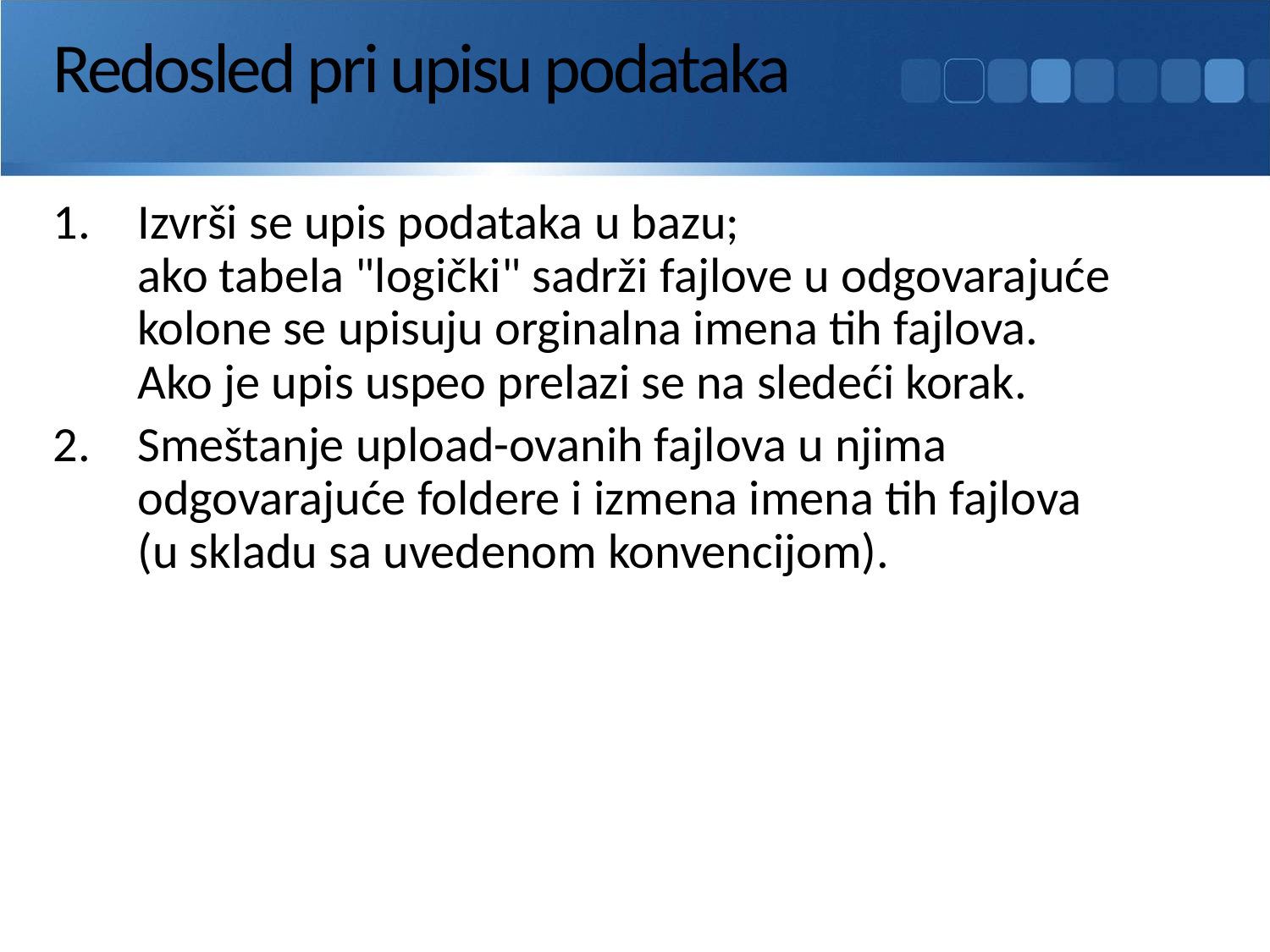

# Redosled pri upisu podataka
Izvrši se upis podataka u bazu;
ako tabela "logički" sadrži fajlove u odgovarajuće kolone se upisuju orginalna imena tih fajlova.
Ako je upis uspeo prelazi se na sledeći korak.
Smeštanje upload-ovanih fajlova u njima odgovarajuće foldere i izmena imena tih fajlova
(u skladu sa uvedenom konvencijom).